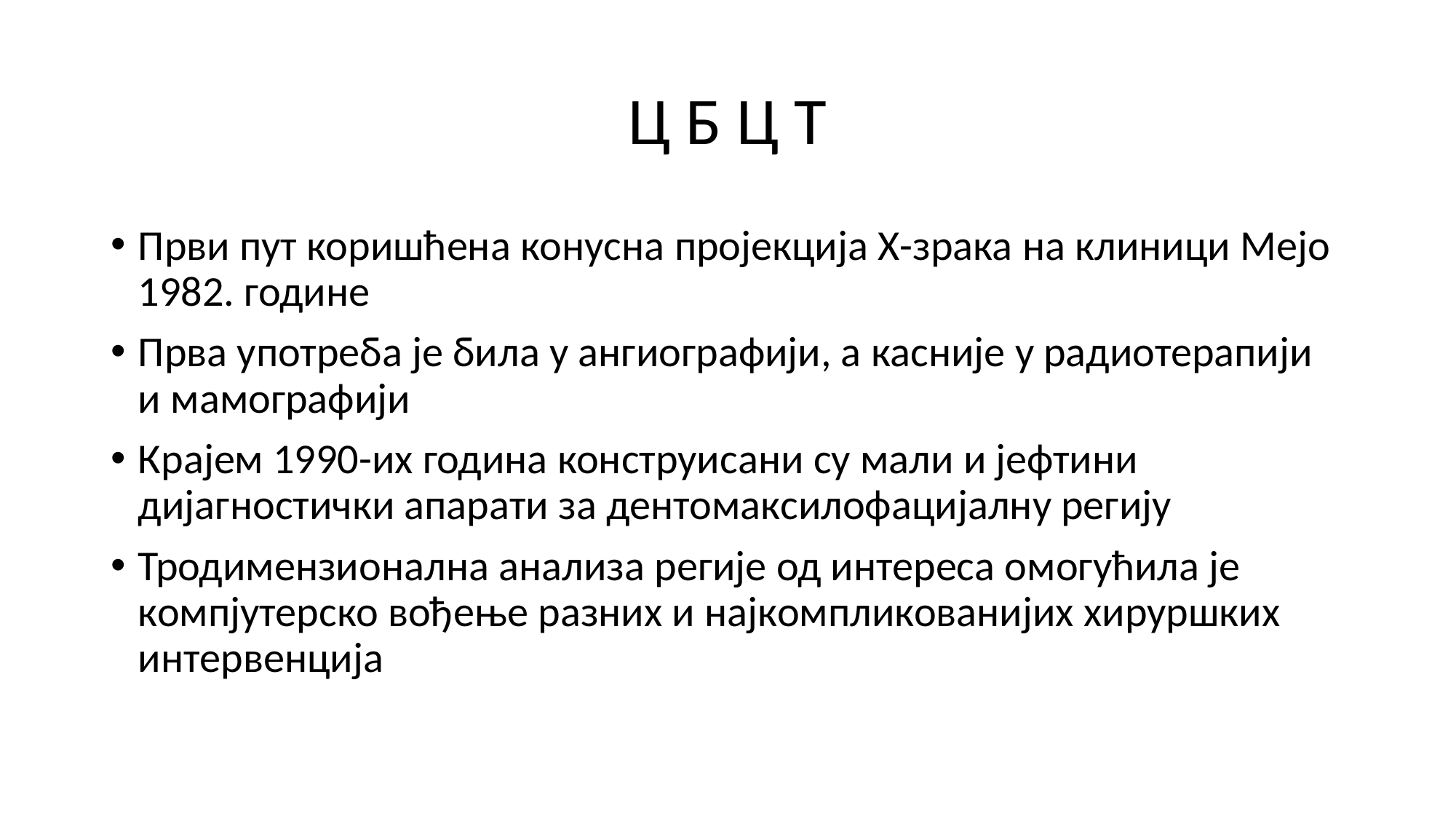

# Ц Б Ц Т
Први пут коришћена конусна пројекција Х-зрака на клиници Мејо 1982. године
Прва употреба је била у ангиографији, а касније у радиотерапији и мамографији
Крајем 1990-их година конструисани су мали и јефтини дијагностички апарати за дентомаксилофацијалну регију
Тродимензионална анализа регије од интереса омогућила је компјутерско вођење разних и најкомпликованијих хируршких интервенција